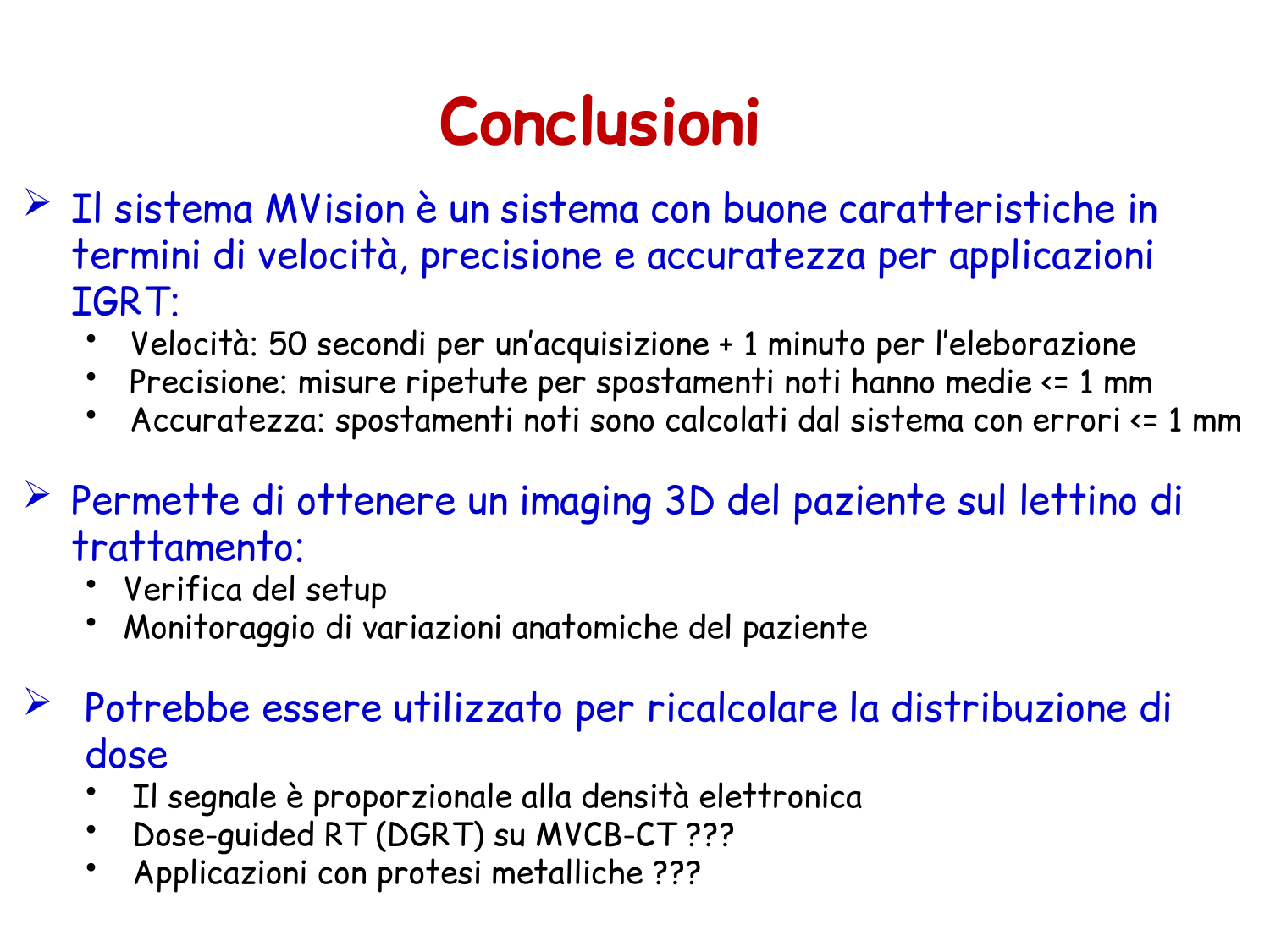

# Conclusioni
Il sistema MVision è un sistema con buone caratteristiche in termini di velocità, precisione e accuratezza per applicazioni IGRT:
 Velocità: 50 secondi per un’acquisizione + 1 minuto per l’eleborazione
 Precisione: misure ripetute per spostamenti noti hanno medie <= 1 mm
 Accuratezza: spostamenti noti sono calcolati dal sistema con errori <= 1 mm

Permette di ottenere un imaging 3D del paziente sul lettino di trattamento:
Verifica del setup
Monitoraggio di variazioni anatomiche del paziente

Potrebbe essere utilizzato per ricalcolare la distribuzione di dose
 Il segnale è proporzionale alla densità elettronica
 Dose-guided RT (DGRT) su MVCB-CT ???
 Applicazioni con protesi metalliche ???